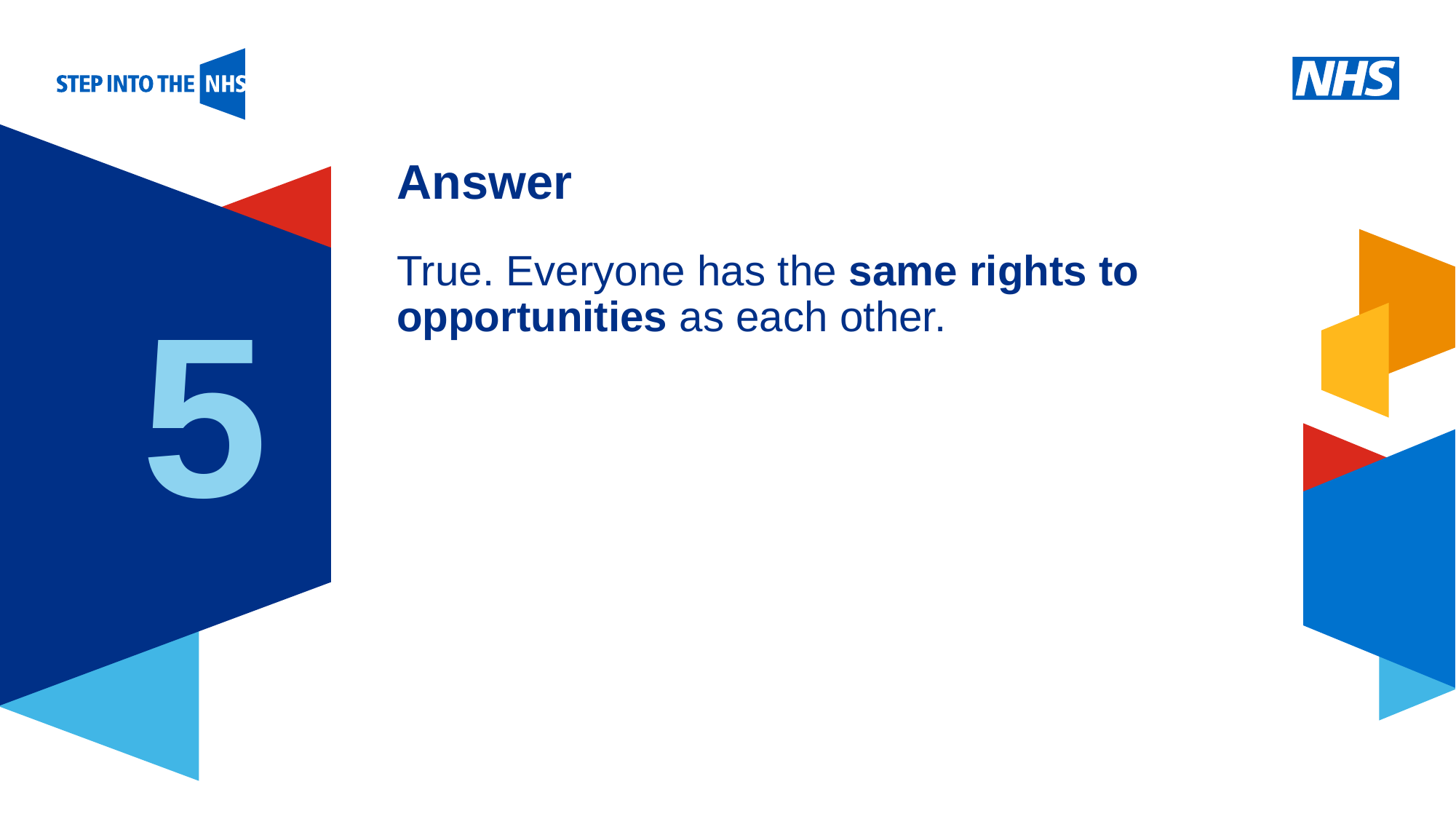

# Answer
True. Everyone has the same rights to opportunities as each other.
5